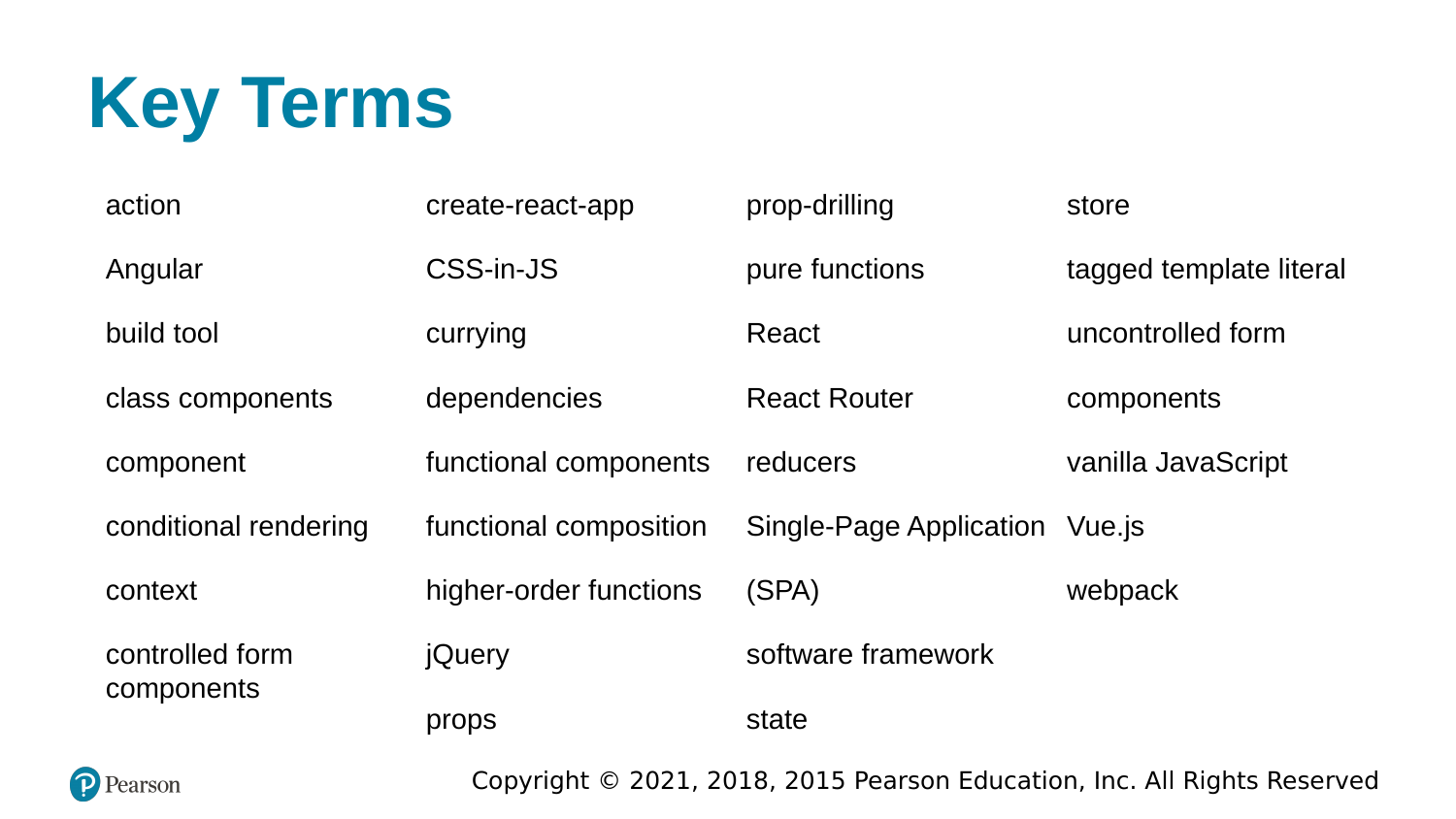

# Key Terms
action
Angular
build tool
class components
component
conditional rendering
context
controlled form components
create-react-app
CSS-in-JS
currying
dependencies
functional components
functional composition
higher-order functions
jQuery
props
prop-drilling
pure functions
React
React Router
reducers
Single-Page Application
(SPA)
software framework
state
store
tagged template literal
uncontrolled form
components
vanilla JavaScript
Vue.js
webpack